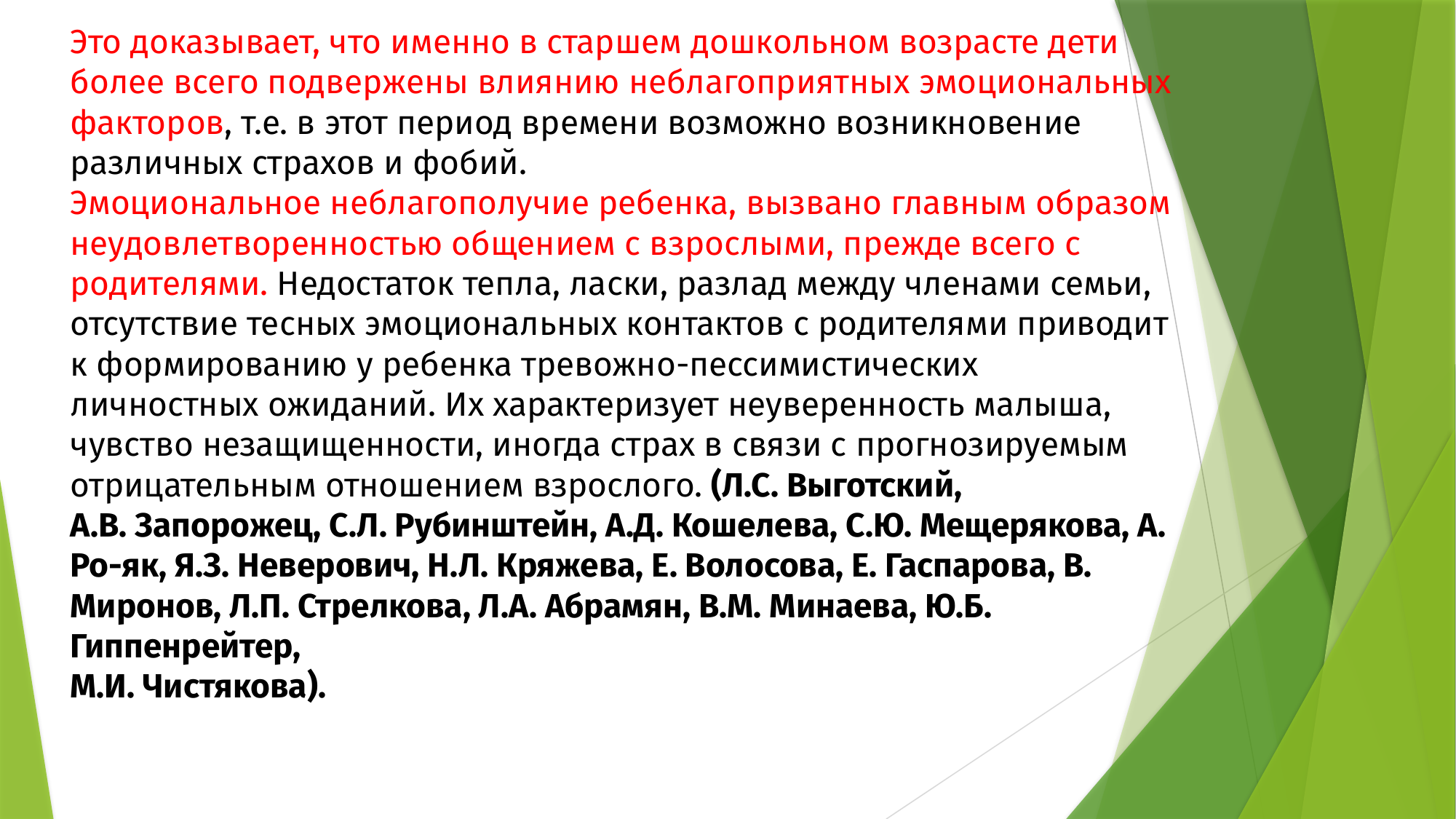

# Это доказывает, что именно в старшем дошкольном возрасте дети более всего подвержены влиянию неблагоприятных эмоциональных факторов, т.е. в этот период времени возможно возникновение различных страхов и фобий. Эмоциональное неблагополучие ребенка, вызвано главным образом неудовлетворенностью общением с взрослыми, прежде всего с родителями. Недостаток тепла, ласки, разлад между членами семьи, отсутствие тесных эмоциональных контактов с родителями приводит к формированию у ребенка тревожно-пессимистических личностных ожиданий. Их характеризует неуверенность малыша, чувство незащищенности, иногда страх в связи с прогнозируемым отрицательным отношением взрослого. (Л.С. Выготский, А.В. Запорожец, С.Л. Рубинштейн, А.Д. Кошелева, С.Ю. Мещерякова, А. Ро-як, Я.З. Неверович, Н.Л. Кряжева, Е. Волосова, Е. Гаспарова, В. Миронов, Л.П. Стрелкова, Л.А. Абрамян, В.М. Минаева, Ю.Б. Гиппенрейтер, М.И. Чистякова).